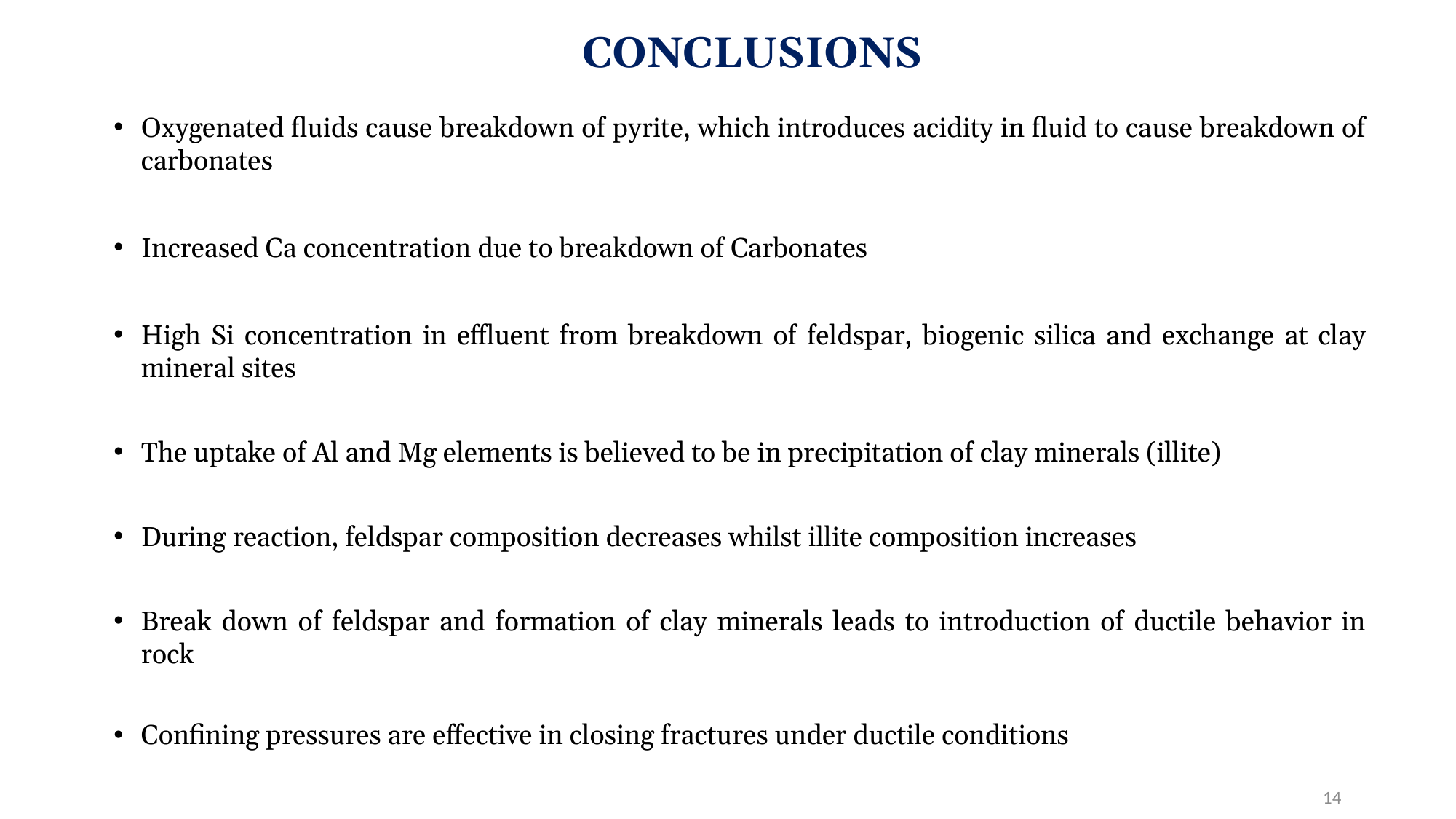

# CONCLUSIONS
Oxygenated fluids cause breakdown of pyrite, which introduces acidity in fluid to cause breakdown of carbonates

Increased Ca concentration due to breakdown of Carbonates

High Si concentration in effluent from breakdown of feldspar, biogenic silica and exchange at clay mineral sites

The uptake of Al and Mg elements is believed to be in precipitation of clay minerals (illite)

During reaction, feldspar composition decreases whilst illite composition increases

Break down of feldspar and formation of clay minerals leads to introduction of ductile behavior in rock

Confining pressures are effective in closing fractures under ductile conditions

14